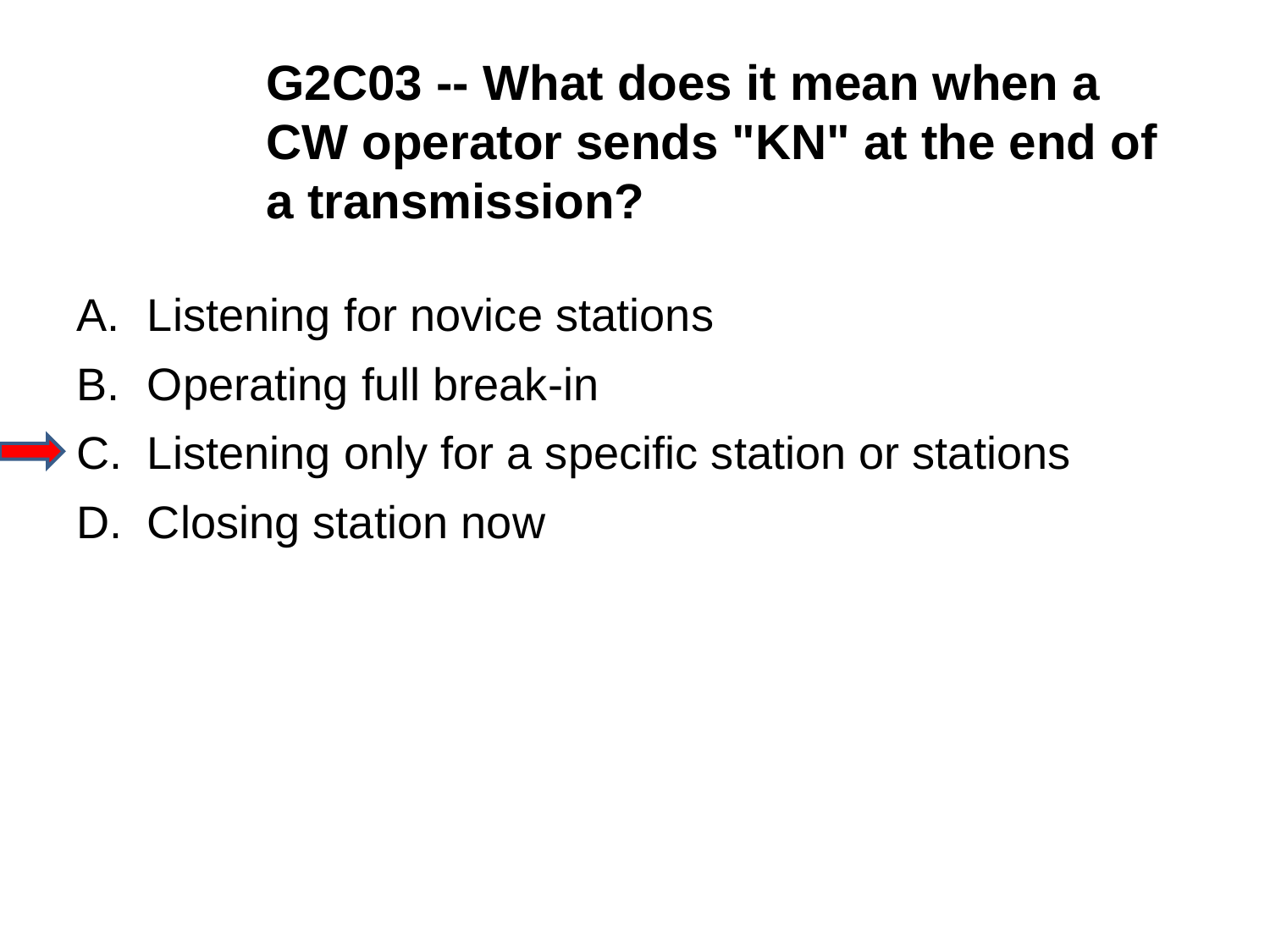

G2C03 -- What does it mean when a CW operator sends "KN" at the end of a transmission?
A.	Listening for novice stations
B.	Operating full break-in
C.	Listening only for a specific station or stations
D.	Closing station now